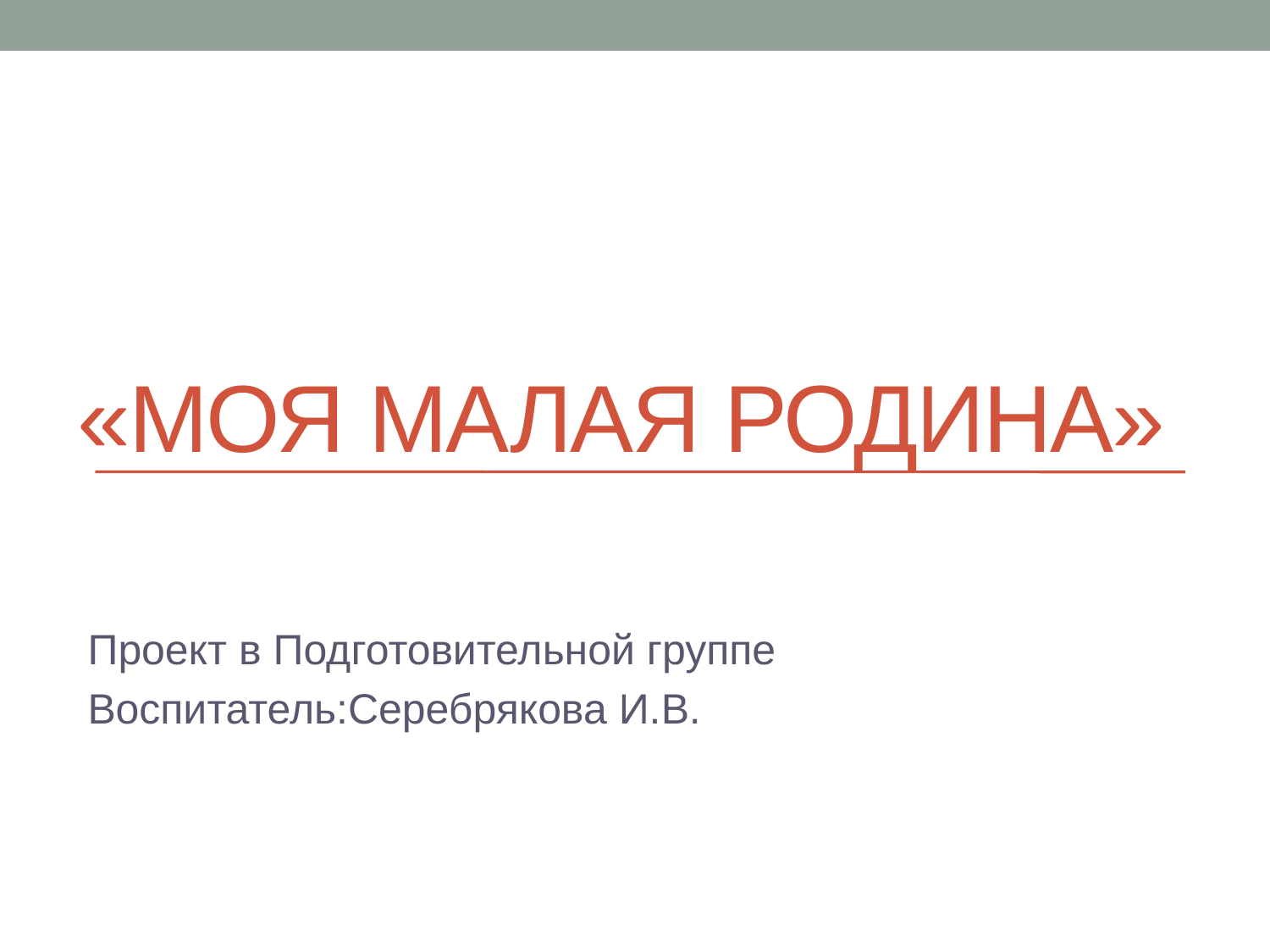

# «Моя малая Родина»
Проект в Подготовительной группе
Воспитатель:Серебрякова И.В.